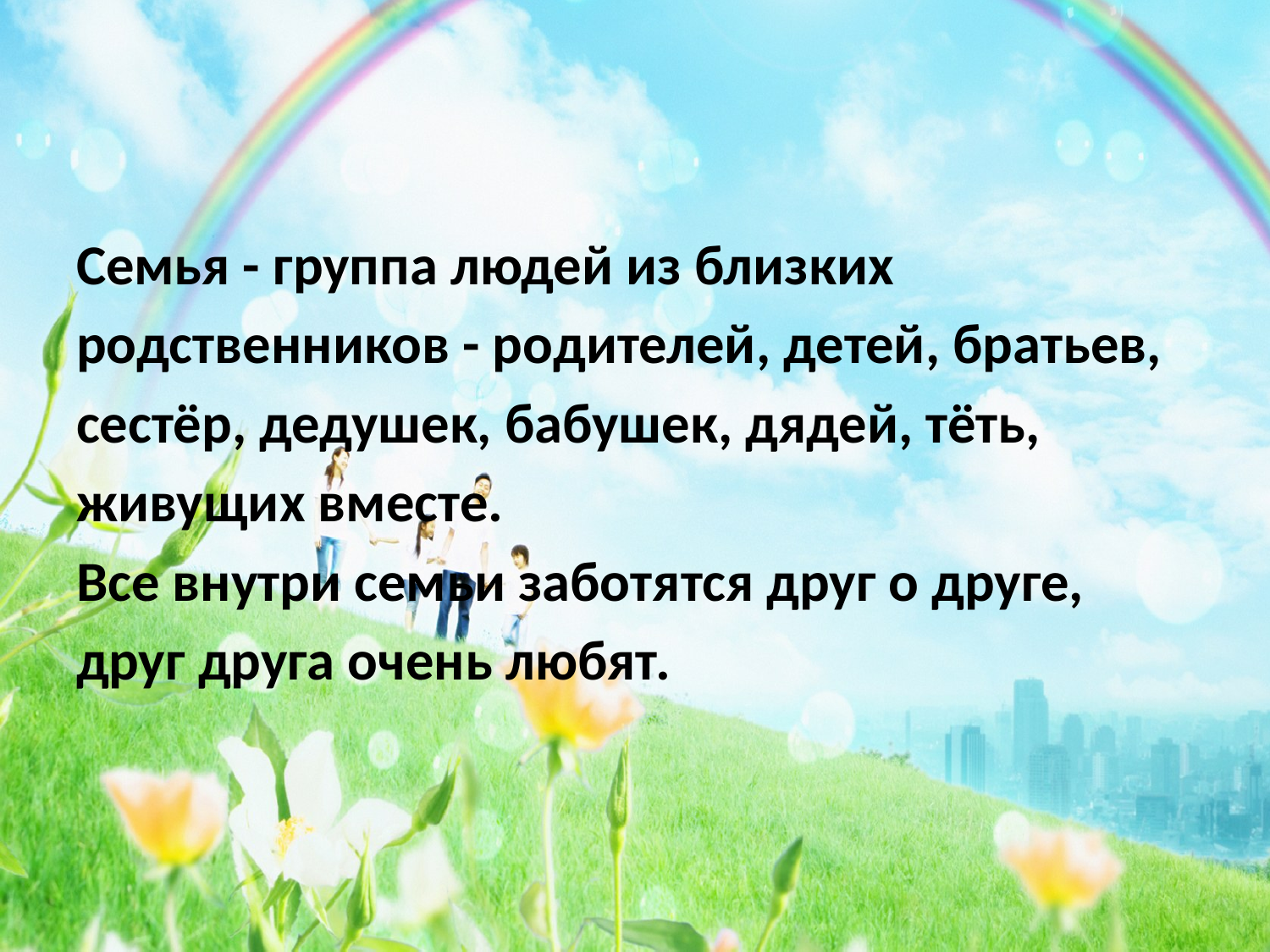

#
Семья - группа людей из близких
родственников - родителей, детей, братьев,
сестёр, дедушек, бабушек, дядей, тёть,
живущих вместе.
Все внутри семьи заботятся друг о друге,
друг друга очень любят.